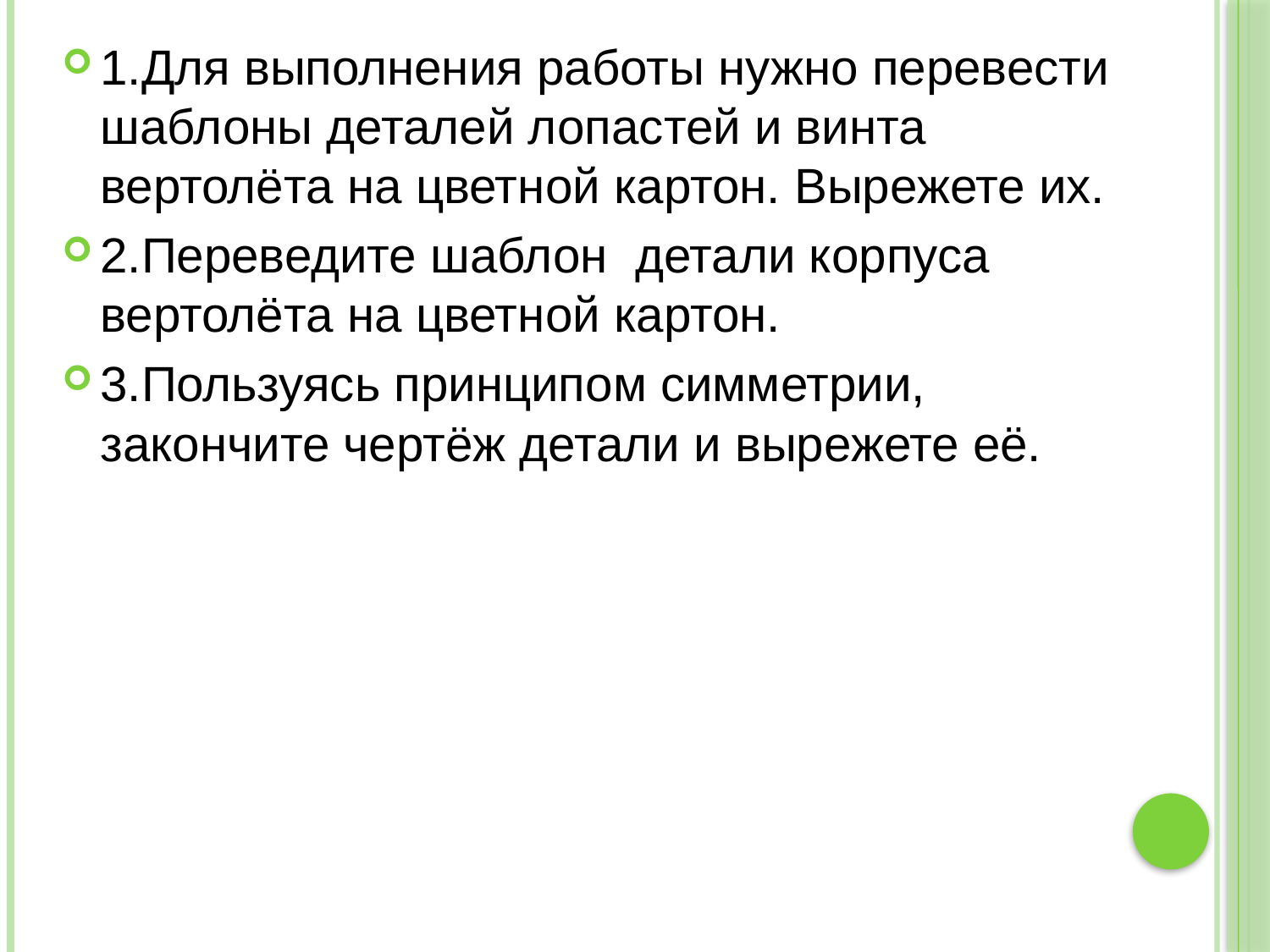

1.Для выполнения работы нужно перевести шаблоны деталей лопастей и винта вертолёта на цветной картон. Вырежете их.
2.Переведите шаблон  детали корпуса вертолёта на цветной картон.
3.Пользуясь принципом симметрии, закончите чертёж детали и вырежете её.

#